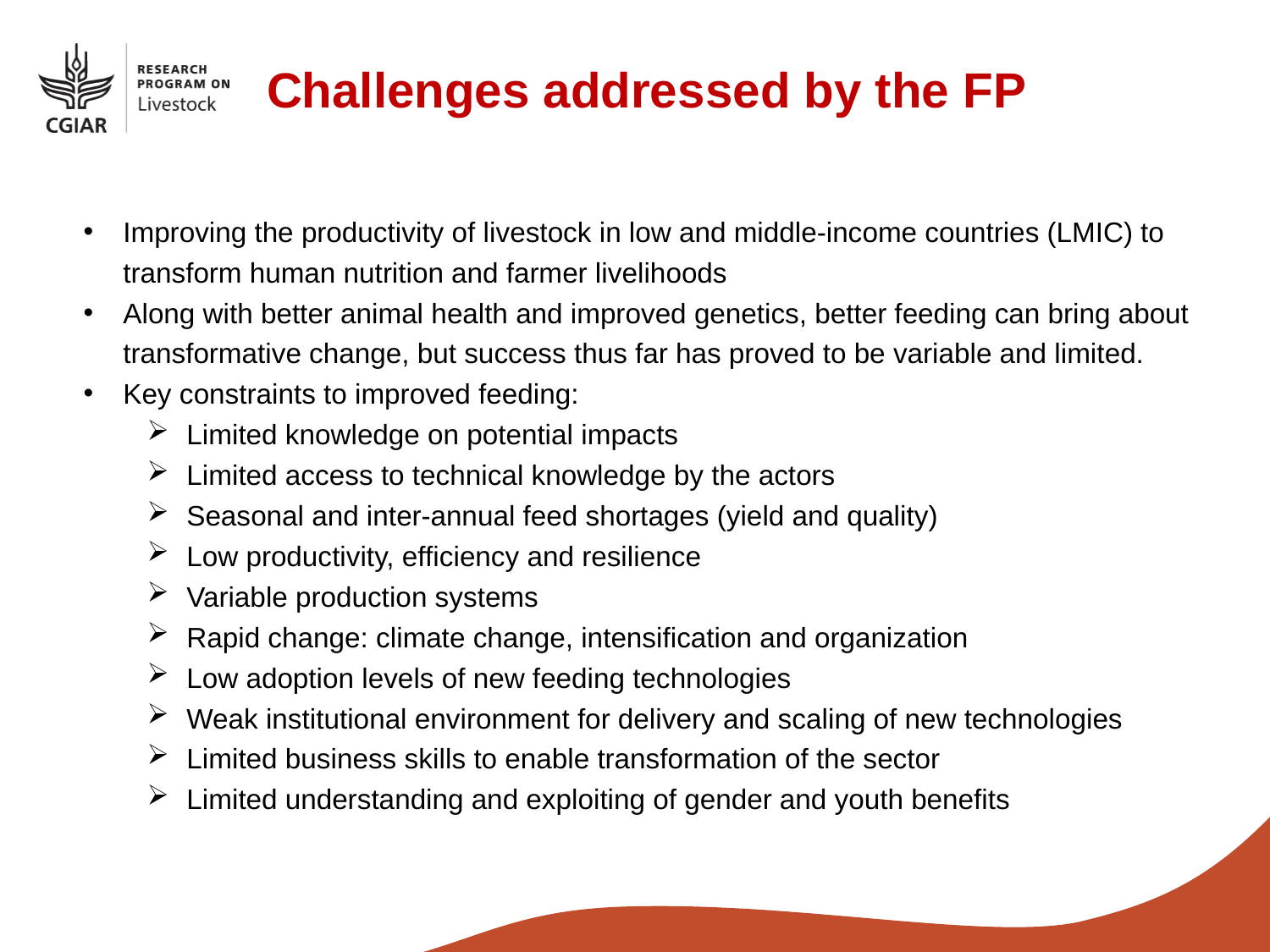

Challenges addressed by the FP
Improving the productivity of livestock in low and middle-income countries (LMIC) to transform human nutrition and farmer livelihoods
Along with better animal health and improved genetics, better feeding can bring about transformative change, but success thus far has proved to be variable and limited.
Key constraints to improved feeding:
Limited knowledge on potential impacts
Limited access to technical knowledge by the actors
Seasonal and inter-annual feed shortages (yield and quality)
Low productivity, efficiency and resilience
Variable production systems
Rapid change: climate change, intensification and organization
Low adoption levels of new feeding technologies
Weak institutional environment for delivery and scaling of new technologies
Limited business skills to enable transformation of the sector
Limited understanding and exploiting of gender and youth benefits